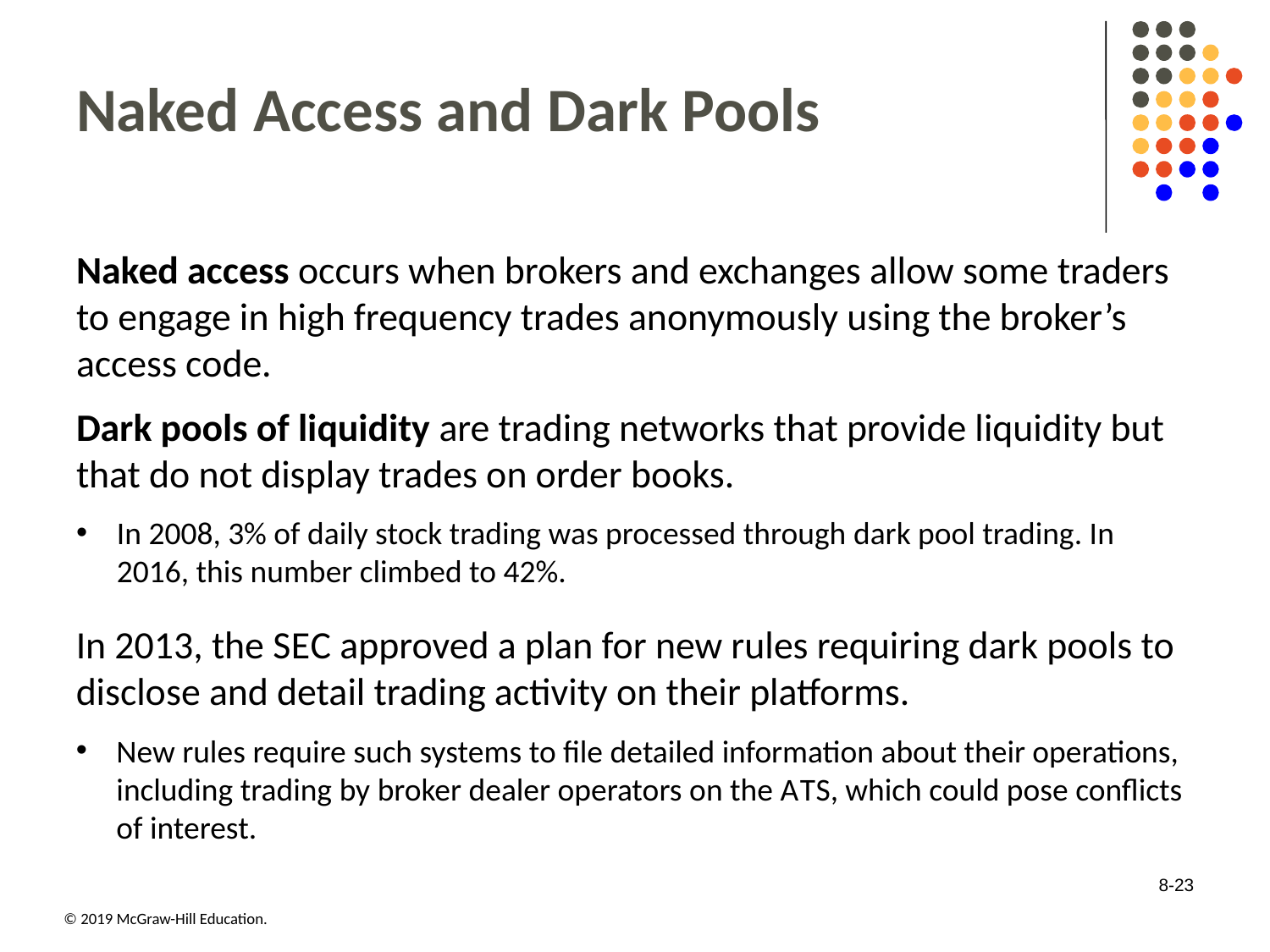

# Naked Access and Dark Pools
Naked access occurs when brokers and exchanges allow some traders to engage in high frequency trades anonymously using the broker’s access code.
Dark pools of liquidity are trading networks that provide liquidity but that do not display trades on order books.
In 2008, 3% of daily stock trading was processed through dark pool trading. In 2016, this number climbed to 42%.
In 2013, the S E C approved a plan for new rules requiring dark pools to disclose and detail trading activity on their platforms.
New rules require such systems to file detailed information about their operations, including trading by broker dealer operators on the A T S, which could pose conflicts of interest.
8-23